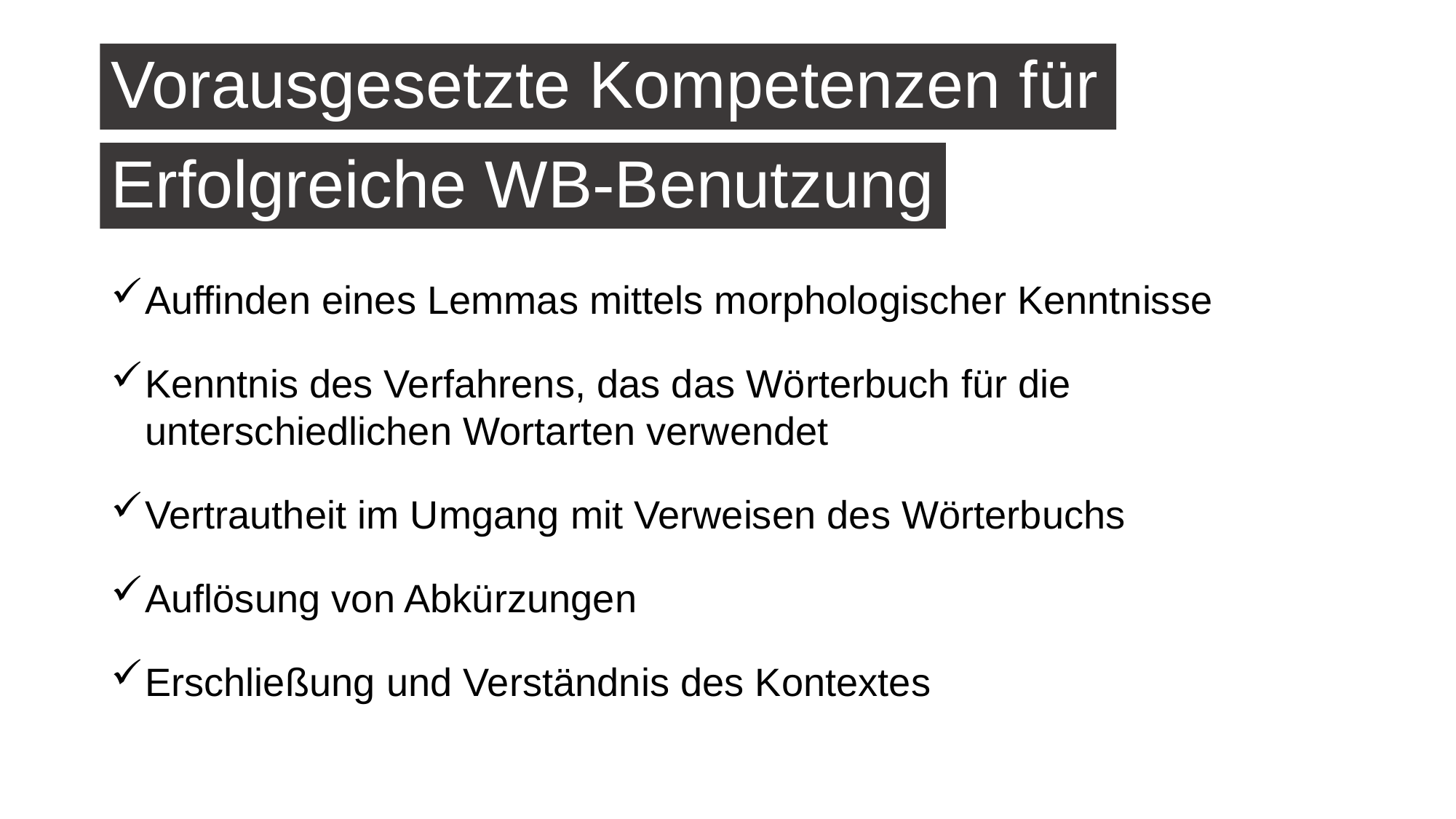

# Vorausgesetzte Kompetenzen für
Erfolgreiche WB-Benutzung
Auffinden eines Lemmas mittels morphologischer Kenntnisse
Kenntnis des Verfahrens, das das Wörterbuch für die unterschiedlichen Wortarten verwendet
Vertrautheit im Umgang mit Verweisen des Wörterbuchs
Auflösung von Abkürzungen
Erschließung und Verständnis des Kontextes